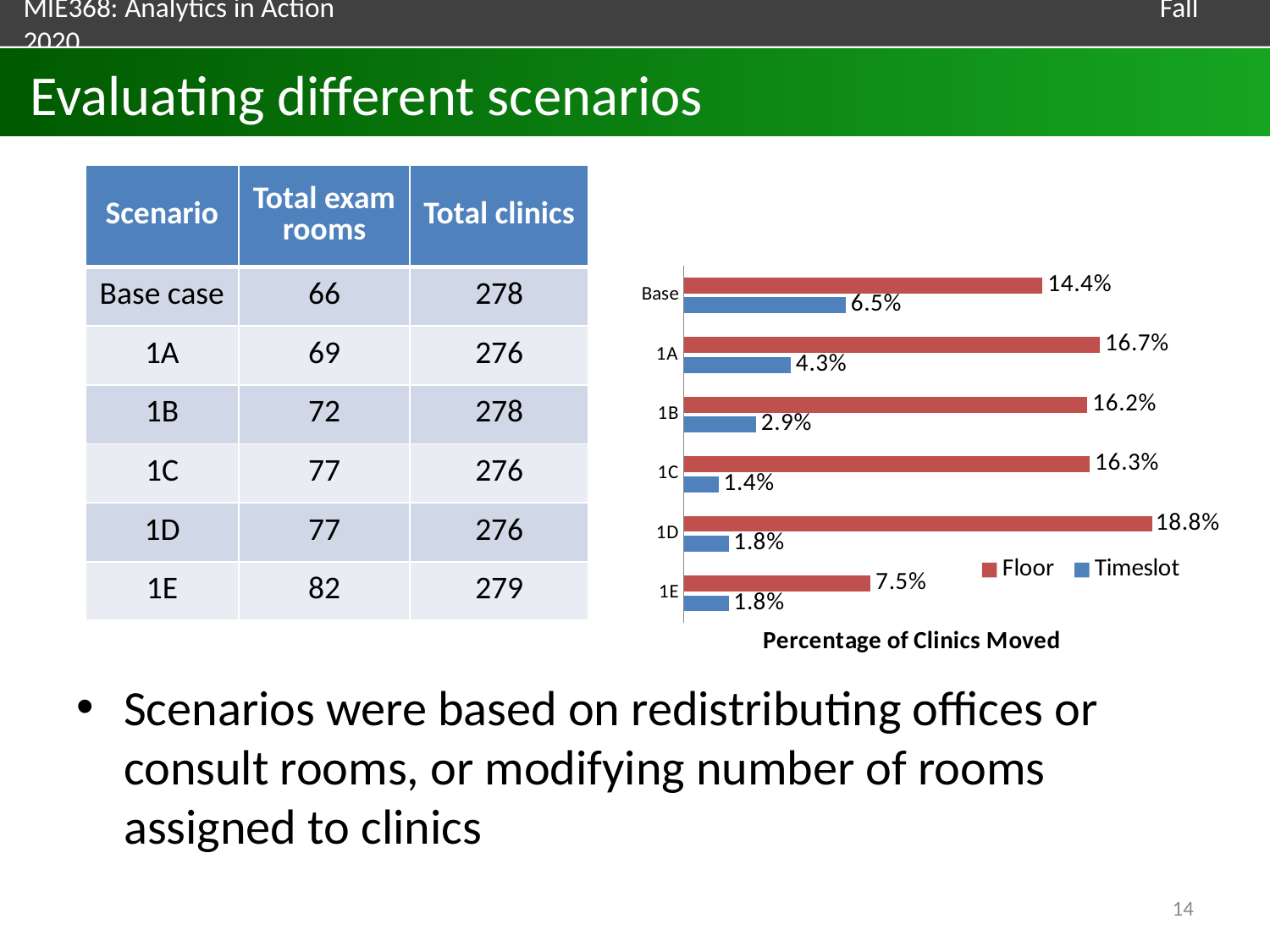

# Evaluating different scenarios
| Scenario | Total exam rooms | Total clinics |
| --- | --- | --- |
| Base case | 66 | 278 |
| 1A | 69 | 276 |
| 1B | 72 | 278 |
| 1C | 77 | 276 |
| 1D | 77 | 276 |
| 1E | 82 | 279 |

### Chart

| Category | Timeslot | Floor |
|---|---|---|
| 1E | 0.01800000000000001 | 0.07500000000000001 |
| 1D | 0.01800000000000001 | 0.18800000000000006 |
| 1C | 0.013999999999999999 | 0.163 |
| 1B | 0.028999999999999998 | 0.162 |
| 1A | 0.043000000000000003 | 0.167 |
| Base | 0.065 | 0.14400000000000004 |

Scenarios were based on redistributing offices or consult rooms, or modifying number of rooms assigned to clinics
14